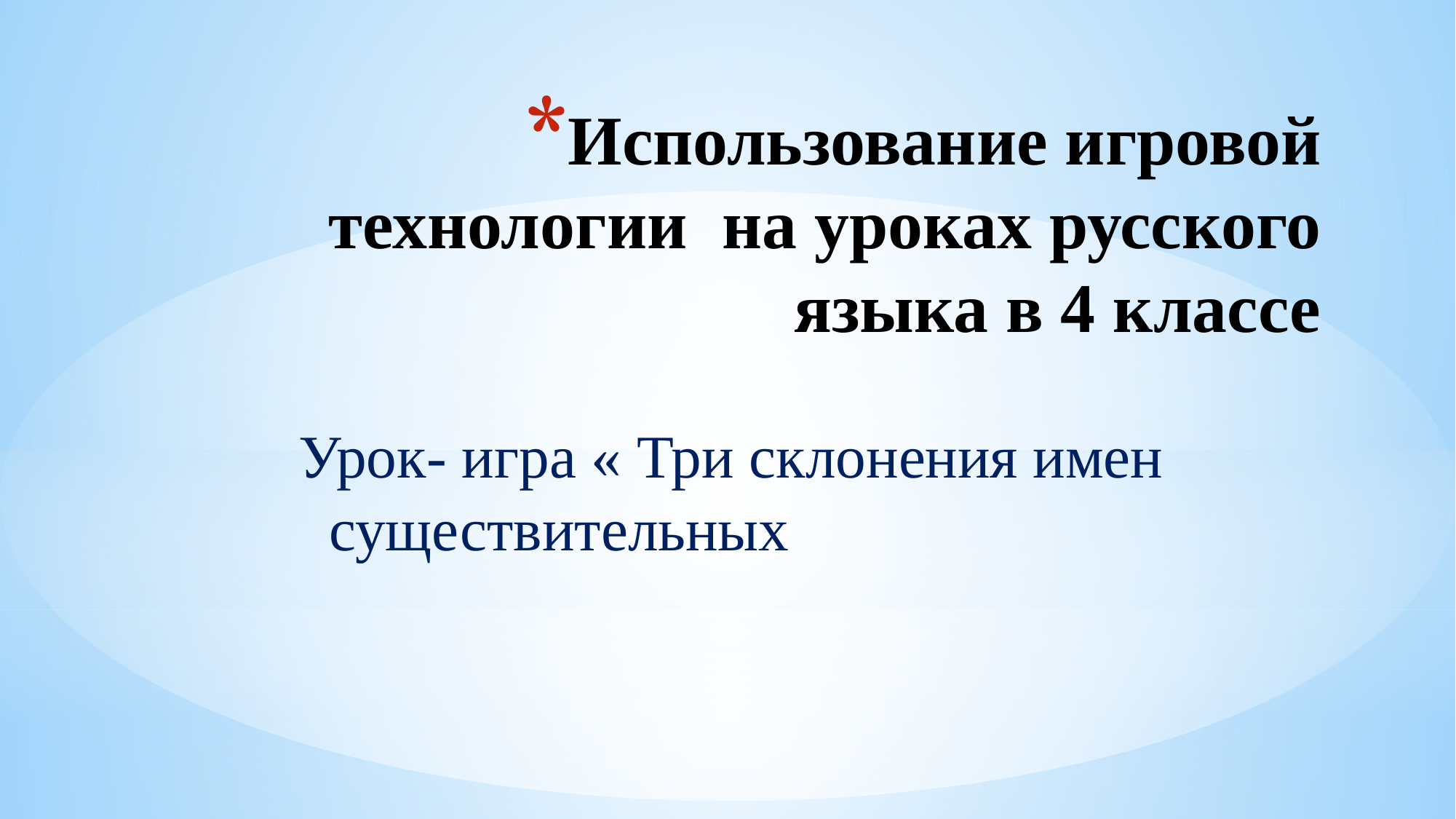

# Использование игровой технологии  на уроках русского языка в 4 классе

Урок- игра « Три склонения имен        существительных